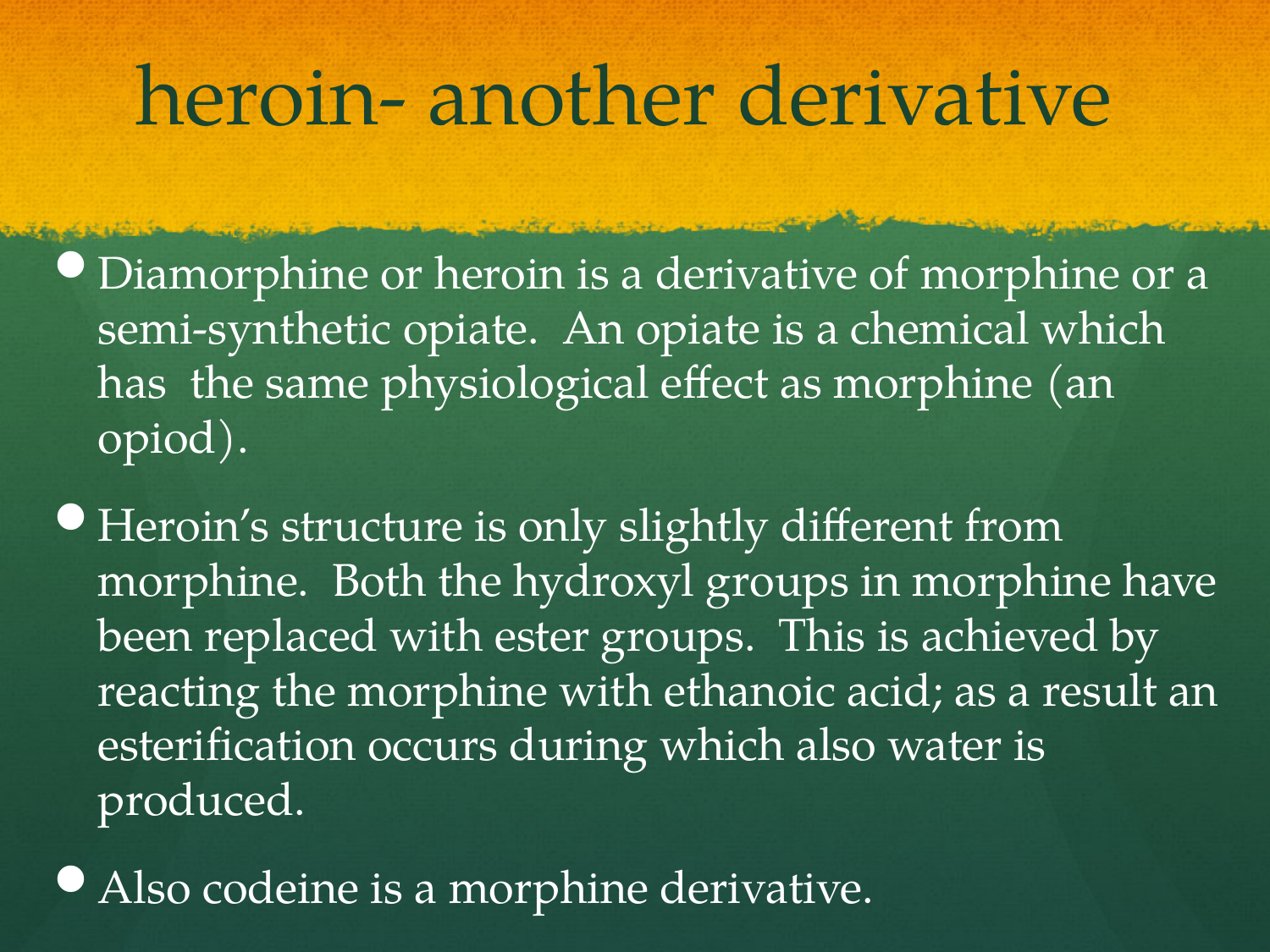

# heroin- another derivative
Diamorphine or heroin is a derivative of morphine or a semi-synthetic opiate.  An opiate is a chemical which has  the same physiological effect as morphine (an opiod).
Heroin’s structure is only slightly different from morphine.  Both the hydroxyl groups in morphine have been replaced with ester groups.  This is achieved by reacting the morphine with ethanoic acid; as a result an esterification occurs during which also water is produced.
Also codeine is a morphine derivative.